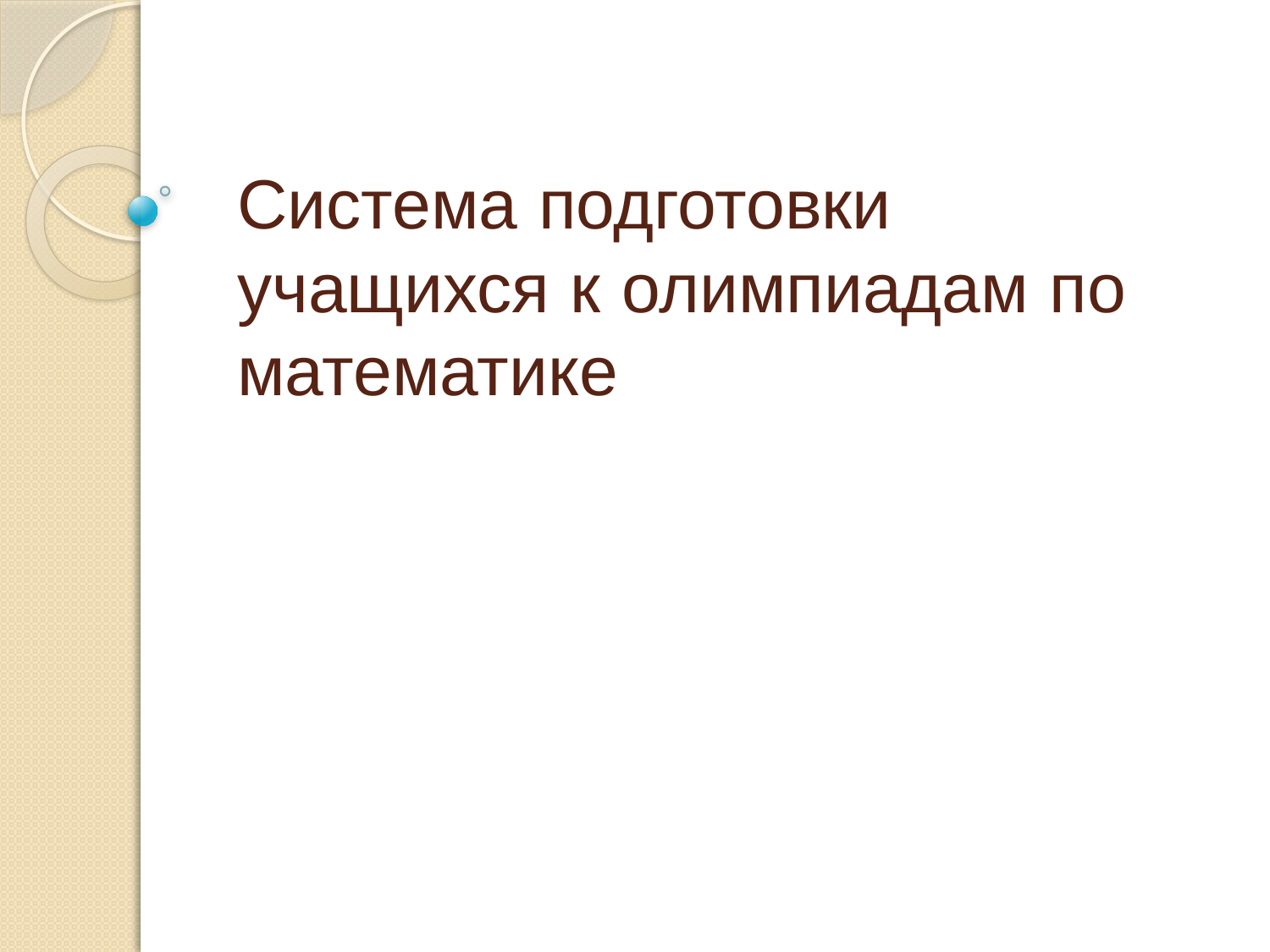

# Система подготовки учащихся к олимпиадам по математике